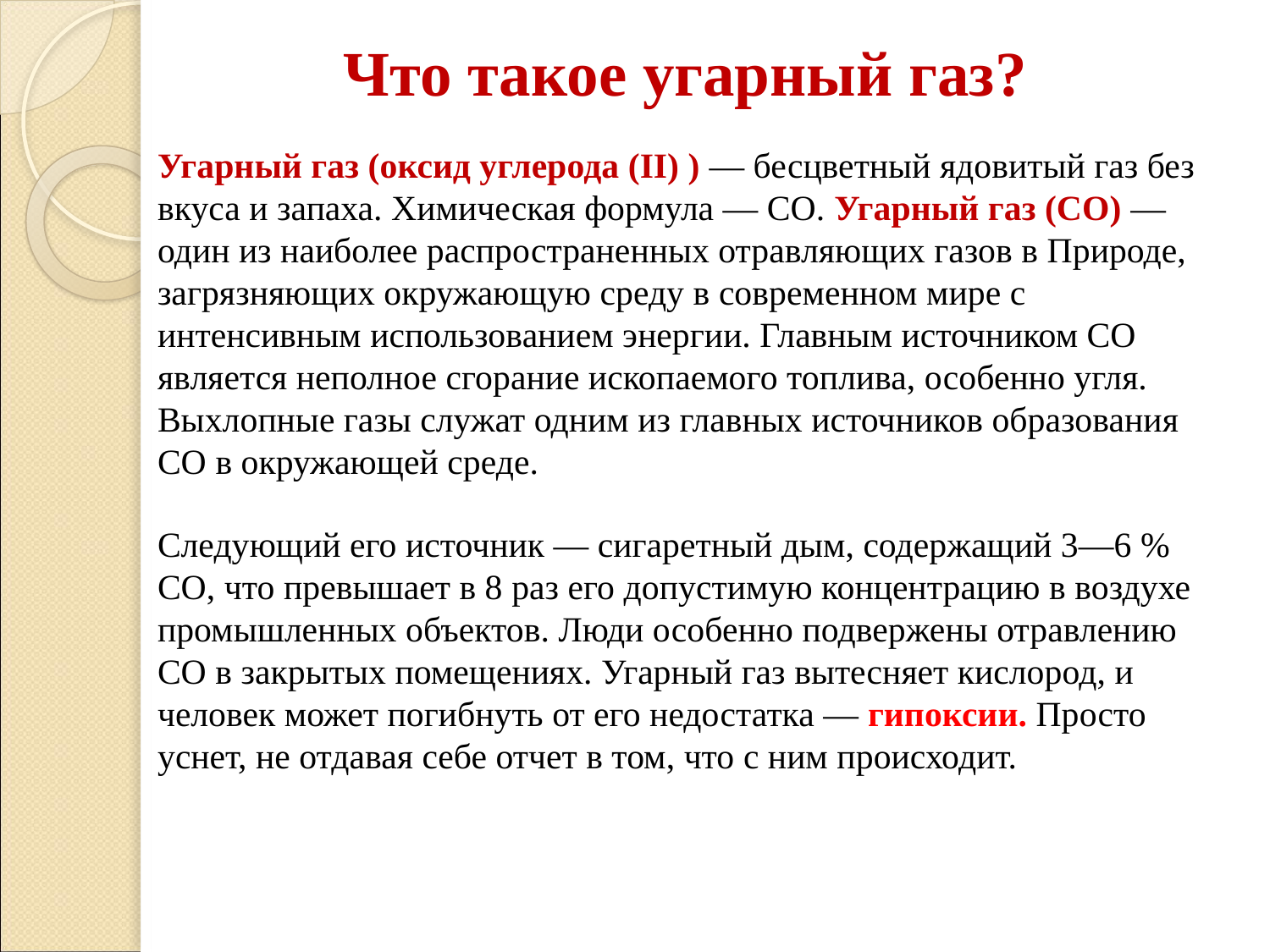

Что такое угарный газ?
Угарный газ (оксид углерода (II) ) — бесцветный ядовитый газ без вкуса и запаха. Химическая формула — CO. Угарный газ (СО) — один из наиболее распространенных отравляющих газов в Природе, загрязняющих окружающую среду в современном мире с интенсивным использованием энергии. Главным источником СО является неполное сгорание ископаемого топлива, особенно угля. Выхлопные газы служат одним из главных источников образования СО в окружающей среде.

Следующий его источник — сигаретный дым, содержащий 3—6 % СО, что превышает в 8 раз его допустимую концентрацию в воздухе промышленных объектов. Люди особенно подвержены отравлению СО в закрытых помещениях. Угарный газ вытесняет кислород, и человек может погибнуть от его недостатка — гипоксии. Просто уснет, не отдавая себе отчет в том, что с ним происходит.